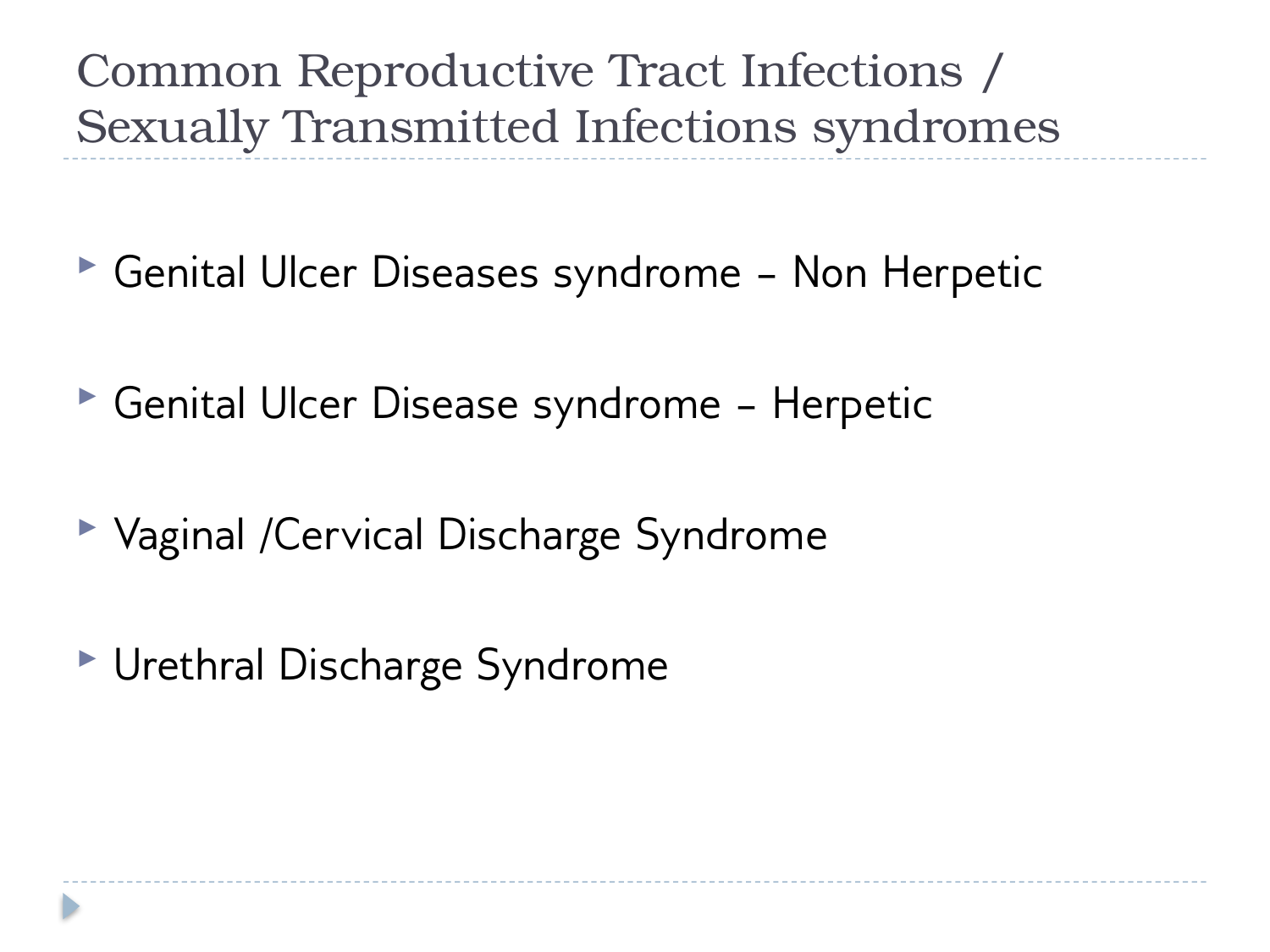

# Common Reproductive Tract Infections / Sexually Transmitted Infections syndromes

Genital Ulcer Diseases syndrome – Non Herpetic

Genital Ulcer Disease syndrome – Herpetic

Vaginal /Cervical Discharge Syndrome

Urethral Discharge Syndrome